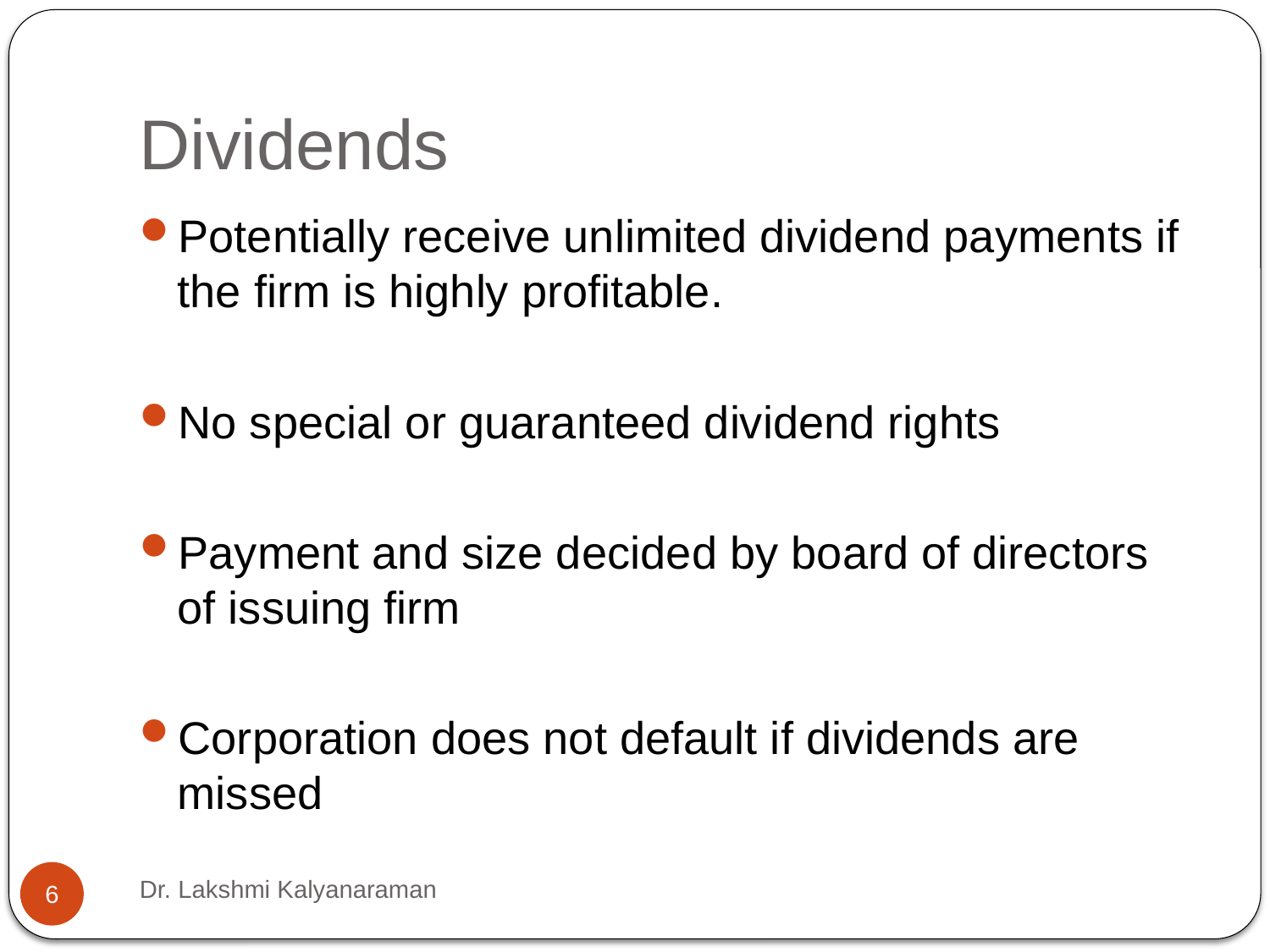

# Dividends
Potentially receive unlimited dividend payments if the firm is highly profitable.

No special or guaranteed dividend rights

Payment and size decided by board of directors of issuing firm

Corporation does not default if dividends are missed
Dr. Lakshmi Kalyanaraman
6